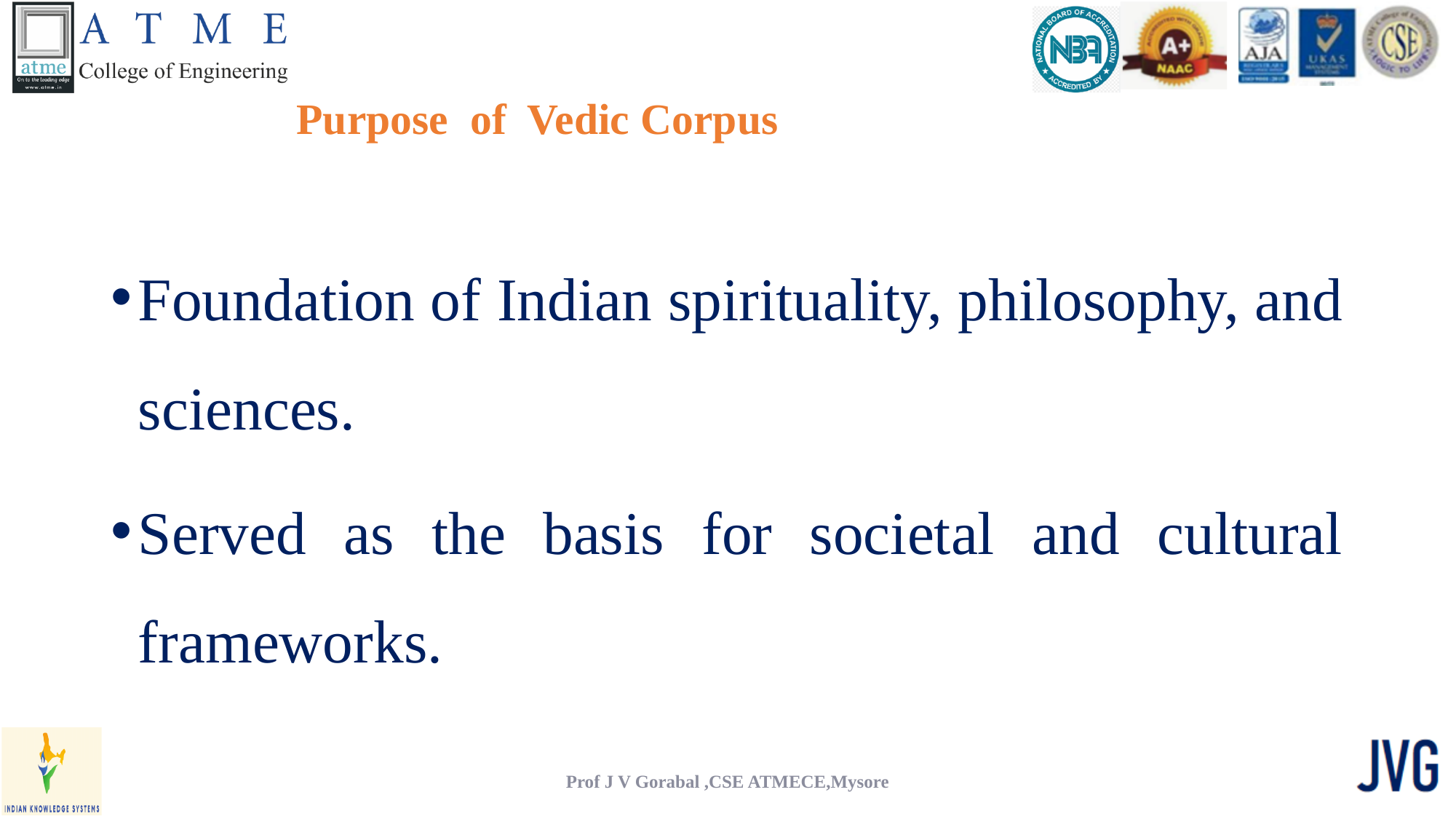

# Purpose  of  Vedic Corpus
Foundation of Indian spirituality, philosophy, and sciences.
Served as the basis for societal and cultural frameworks.
Prof J V Gorabal ,CSE ATMECE,Mysore